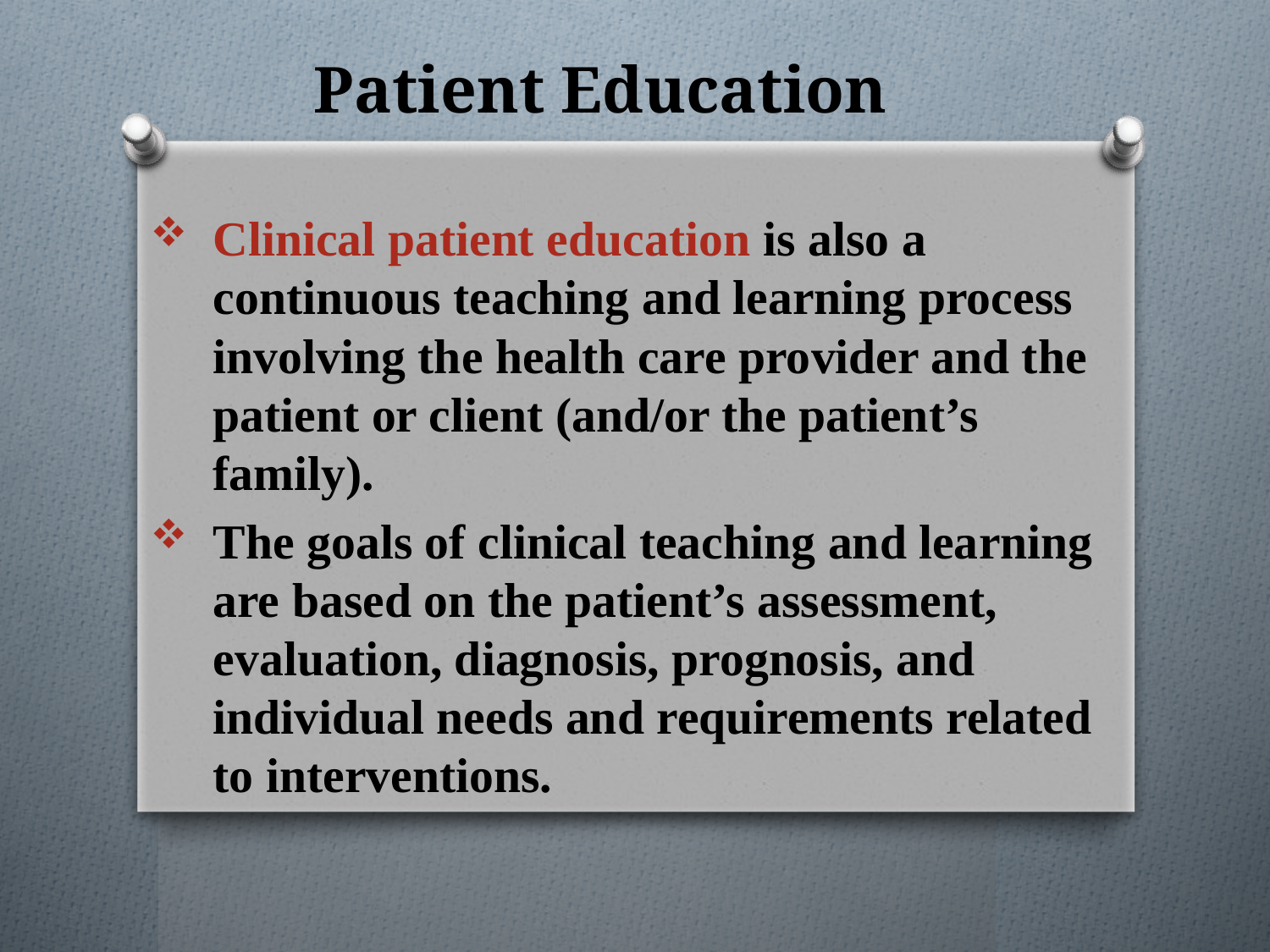

# Patient Education
Clinical patient education is also a continuous teaching and learning process involving the health care provider and the patient or client (and/or the patient’s family).
The goals of clinical teaching and learning are based on the patient’s assessment, evaluation, diagnosis, prognosis, and individual needs and requirements related to interventions.